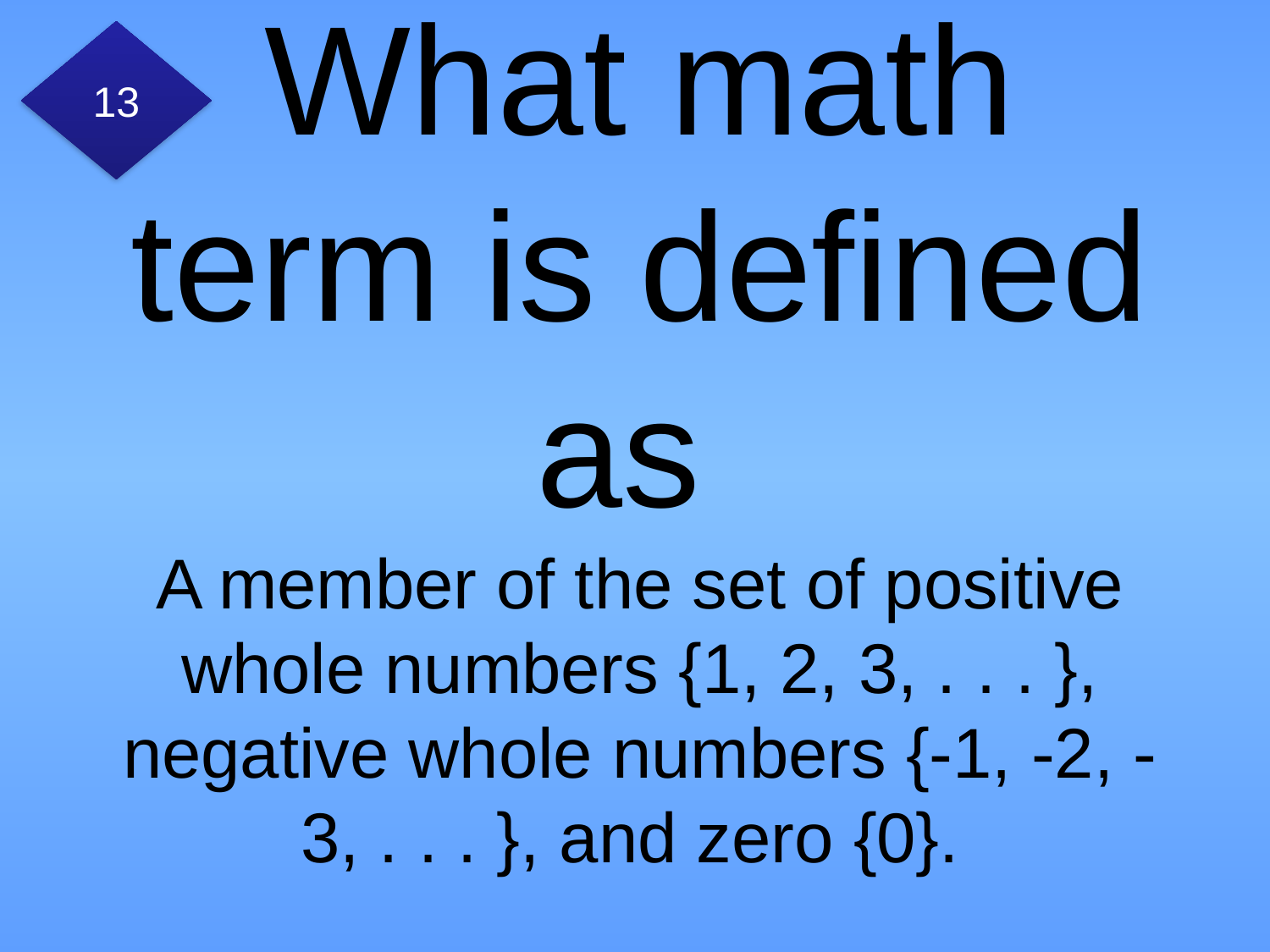

13
# What math term is defined as A member of the set of positive whole numbers {1, 2, 3, . . . }, negative whole numbers {-1, -2, -3, . . . }, and zero {0}.